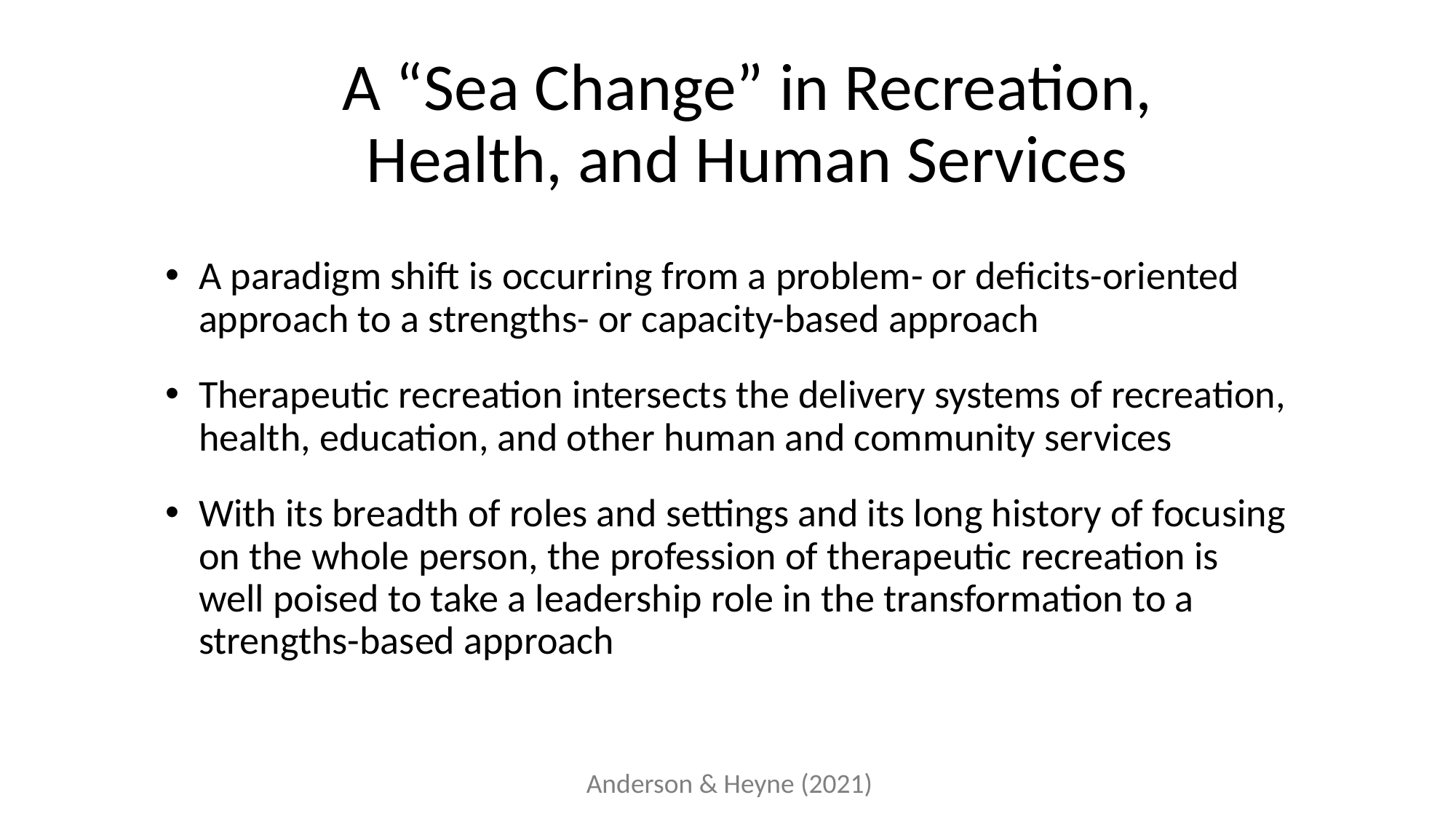

# A “Sea Change” in Recreation, Health, and Human Services
A paradigm shift is occurring from a problem- or deficits-oriented approach to a strengths- or capacity-based approach
Therapeutic recreation intersects the delivery systems of recreation, health, education, and other human and community services
With its breadth of roles and settings and its long history of focusing on the whole person, the profession of therapeutic recreation is well poised to take a leadership role in the transformation to a strengths-based approach
Anderson & Heyne (2021)